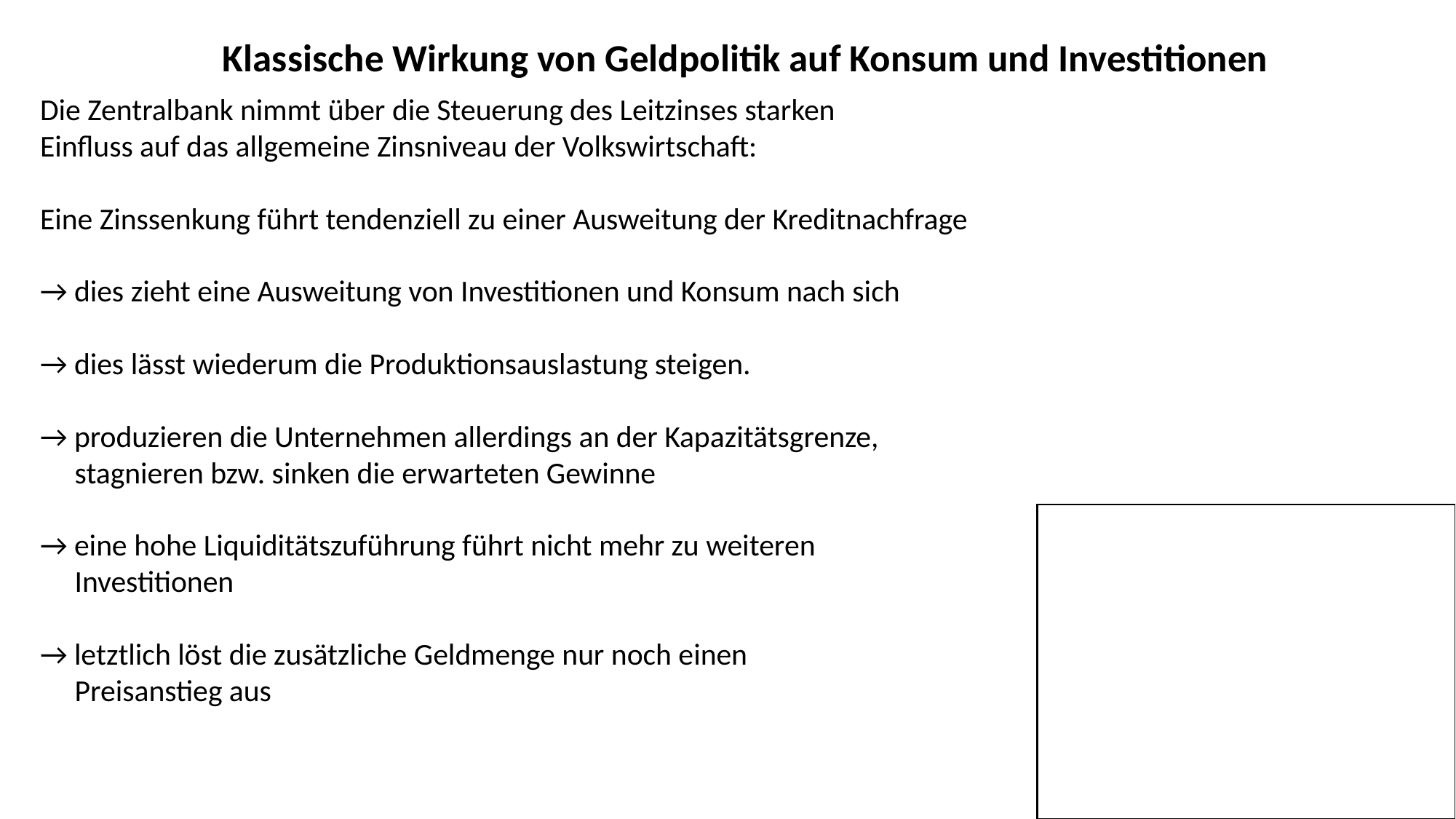

Klassische Wirkung von Geldpolitik auf Konsum und Investitionen
Die Zentralbank nimmt über die Steuerung des Leitzinses starken
Einfluss auf das allgemeine Zinsniveau der Volkswirtschaft:

Eine Zinssenkung führt tendenziell zu einer Ausweitung der Kreditnachfrage

→ dies zieht eine Ausweitung von Investitionen und Konsum nach sich

→ dies lässt wiederum die Produktionsauslastung steigen.

→ produzieren die Unternehmen allerdings an der Kapazitätsgrenze,
     stagnieren bzw. sinken die erwarteten Gewinne

→ eine hohe Liquiditätszuführung führt nicht mehr zu weiteren
     Investitionen

→ letztlich löst die zusätzliche Geldmenge nur noch einen
     Preisanstieg aus